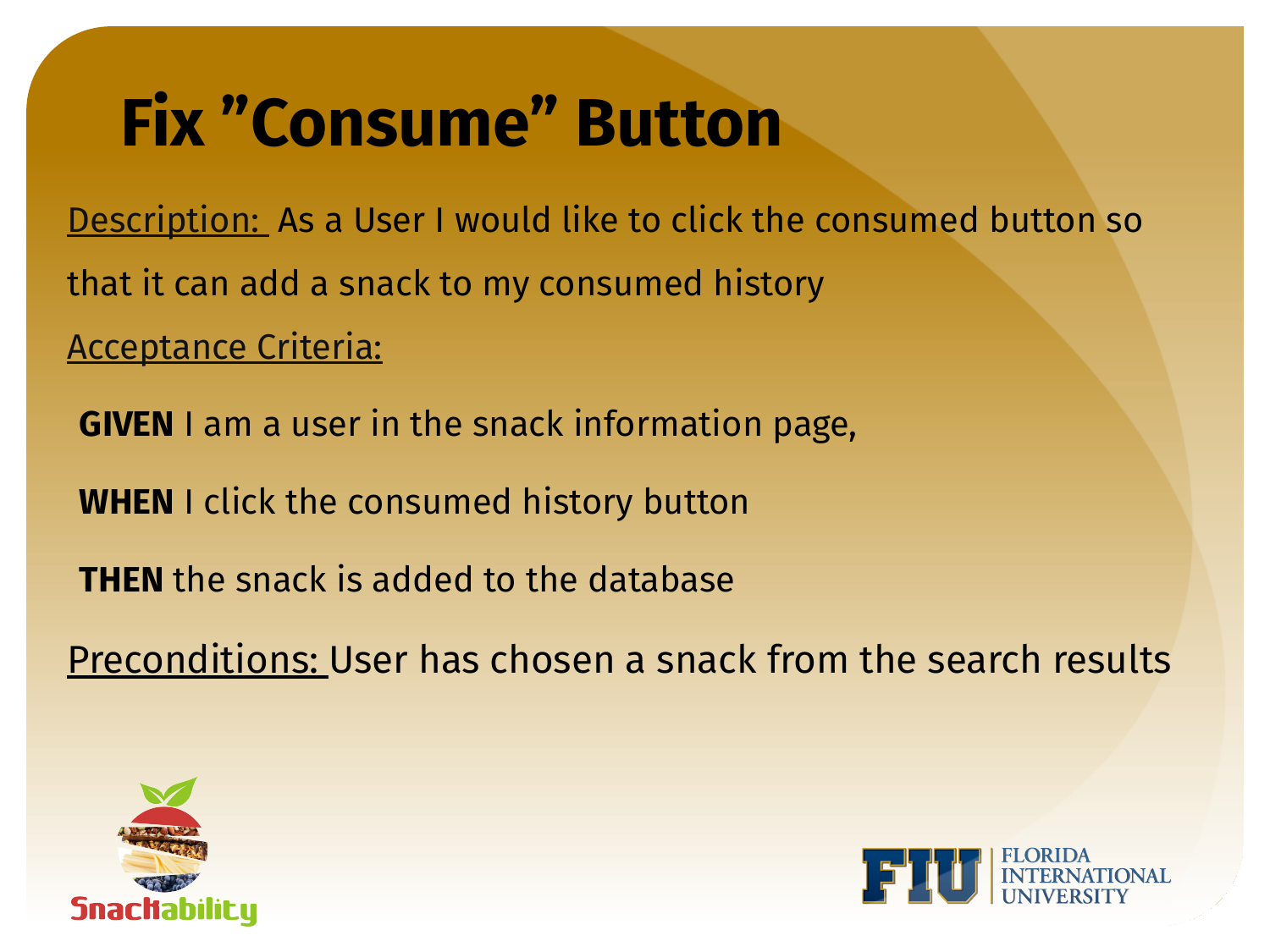

# Fix ”Consume” Button
Description:  As a User I would like to click the consumed button so that it can add a snack to my consumed history
Acceptance Criteria:
GIVEN I am a user in the snack information page,
WHEN I click the consumed history button
THEN the snack is added to the database
Preconditions: User has chosen a snack from the search results